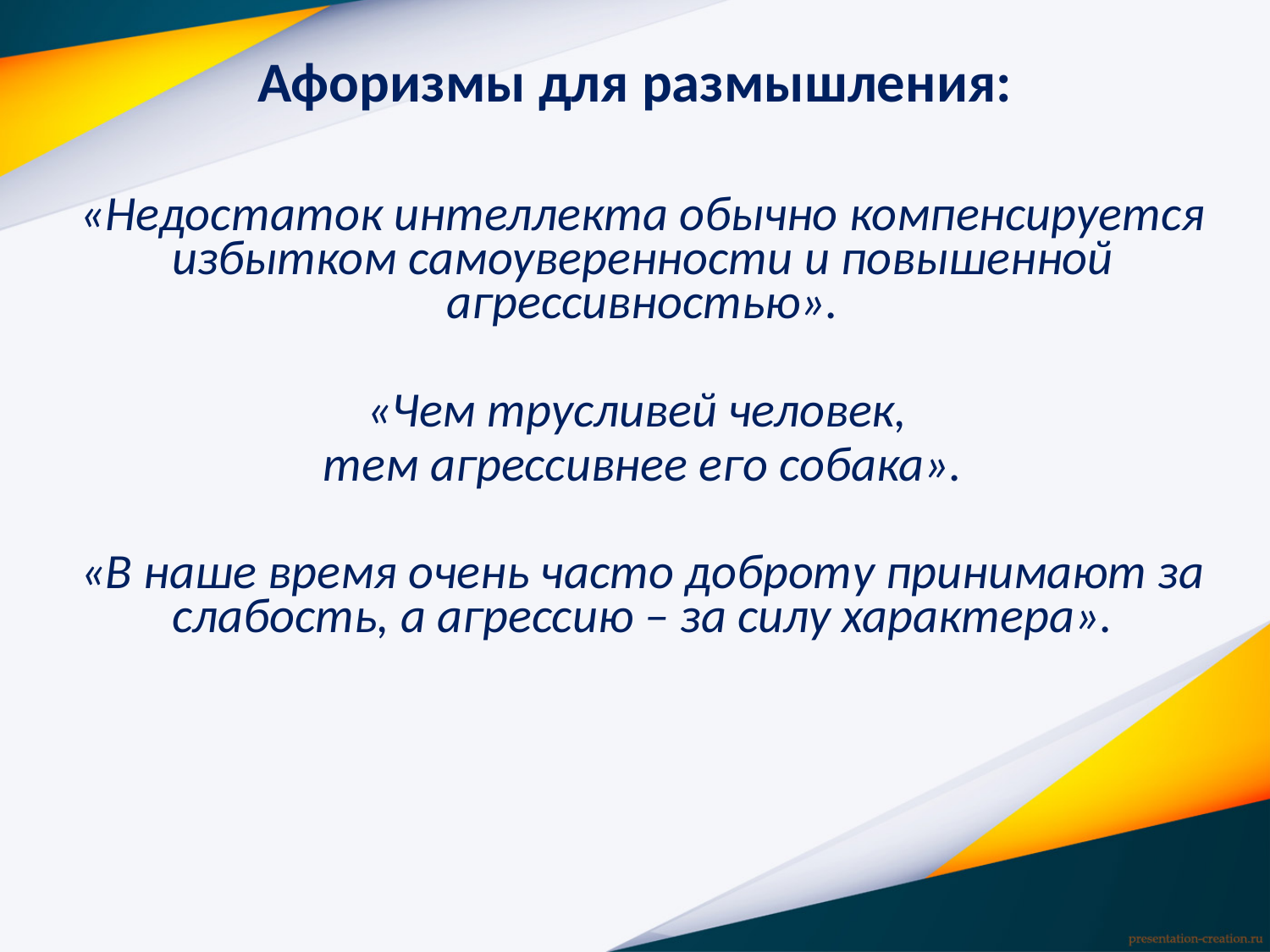

# Афоризмы для размышления:

«Недостаток интеллекта обычно компенсируется избытком самоуверенности и повышенной агрессивностью».

«Чем трусливей человек,
тем агрессивнее его собака».

«В наше время очень часто доброту принимают за слабость, а агрессию – за силу характера».